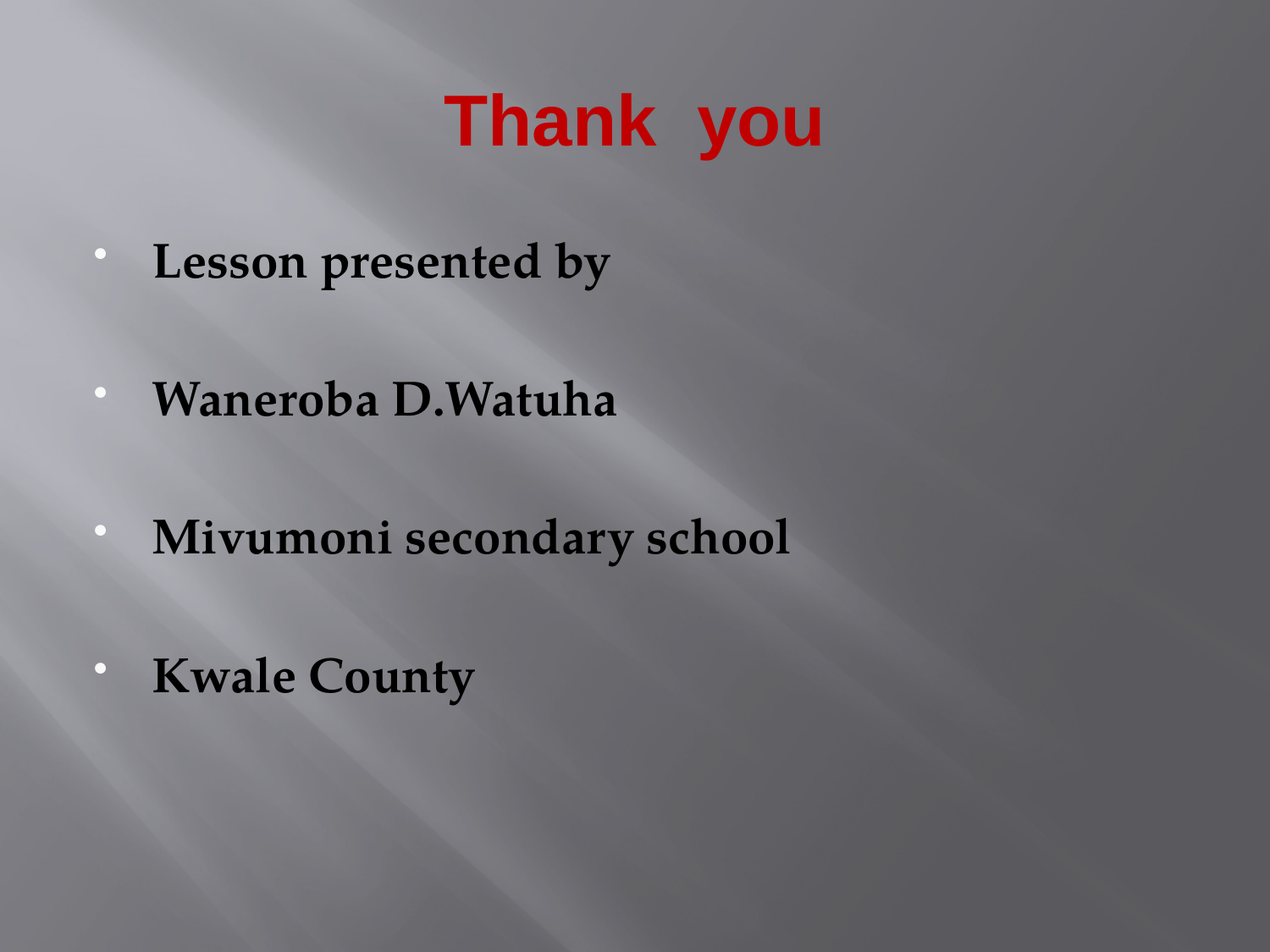

# Thank  you
Lesson presented by

Waneroba D.Watuha

Mivumoni secondary school

Kwale County